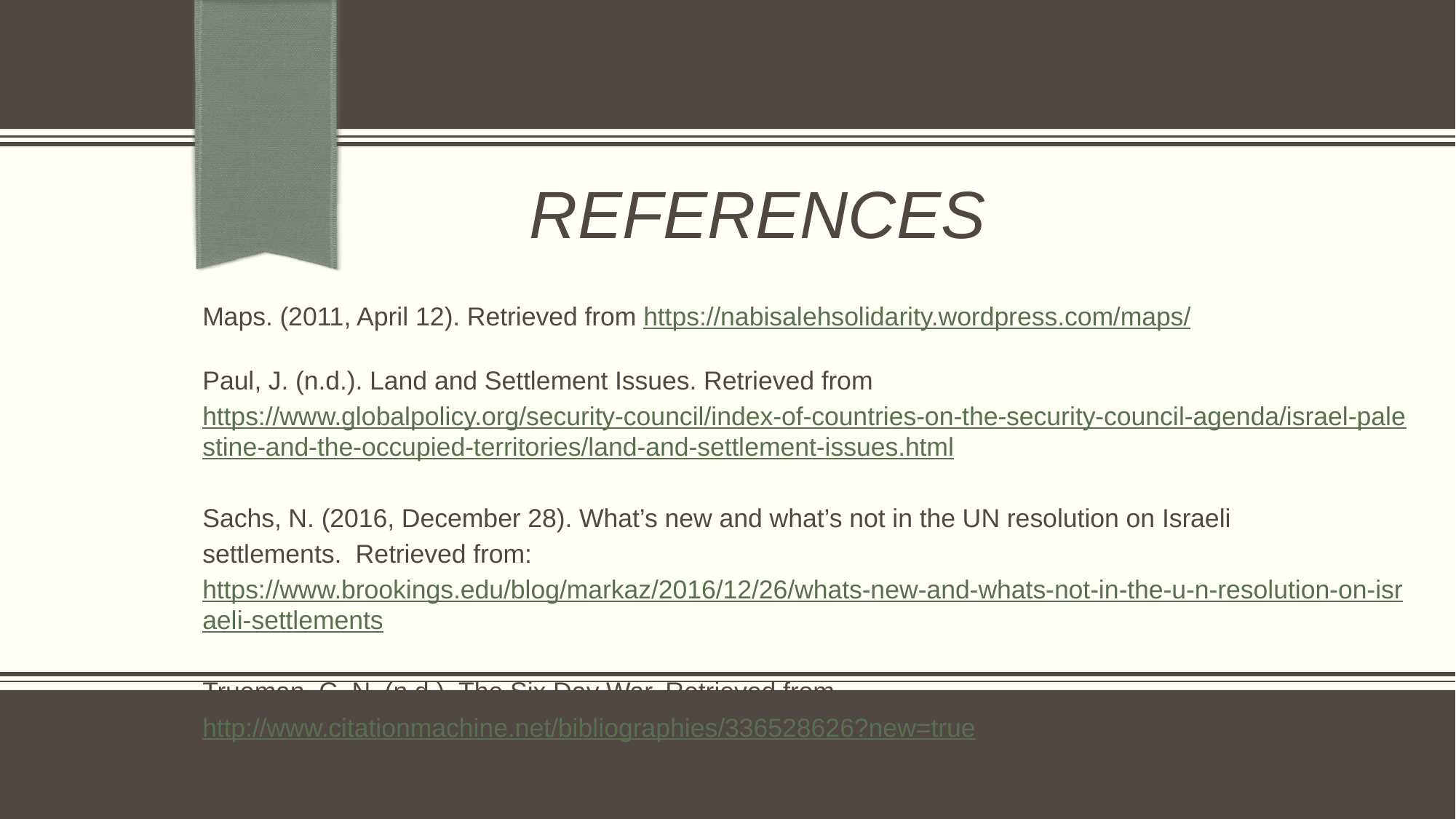

# References

Maps. (2011, April 12). Retrieved from https://nabisalehsolidarity.wordpress.com/maps/

Paul, J. (n.d.). Land and Settlement Issues. Retrieved from https://www.globalpolicy.org/security-council/index-of-countries-on-the-security-council-agenda/israel-palestine-and-the-occupied-territories/land-and-settlement-issues.html

Sachs, N. (2016, December 28). What’s new and what’s not in the UN resolution on Israeli
settlements.  Retrieved from: https://www.brookings.edu/blog/markaz/2016/12/26/whats-new-and-whats-not-in-the-u-n-resolution-on-israeli-settlements

Trueman, C. N. (n.d.). The Six Day War. Retrieved from http://www.citationmachine.net/bibliographies/336528626?new=true